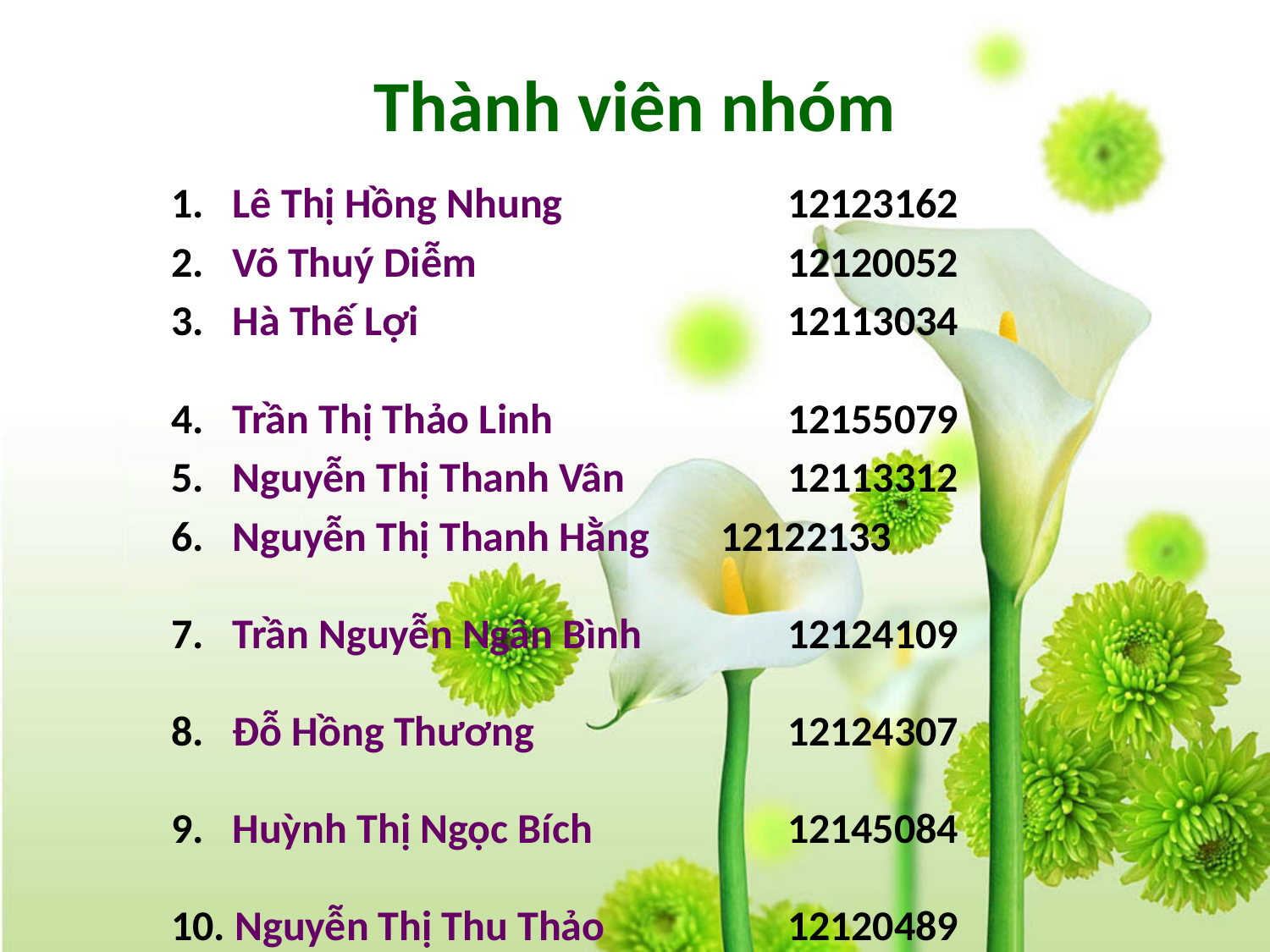

# Thành viên nhóm
| 1. Lê Thị Hồng Nhung | 12123162 |
| --- | --- |
| 2. Võ Thuý Diễm | 12120052 |
| 3. Hà Thế Lợi | 12113034 |
| 4. Trần Thị Thảo Linh | 12155079 |
| 5. Nguyễn Thị Thanh Vân | 12113312 |
| 6. Nguyễn Thị Thanh Hằng | 12122133 |
| 7. Trần Nguyễn Ngân Bình | 12124109 |
| 8. Đỗ Hồng Thương | 12124307 |
| 9. Huỳnh Thị Ngọc Bích | 12145084 |
| 10. Nguyễn Thị Thu Thảo | 12120489 |
| 11. Nguyễn Quốc Huy | 12124181 |